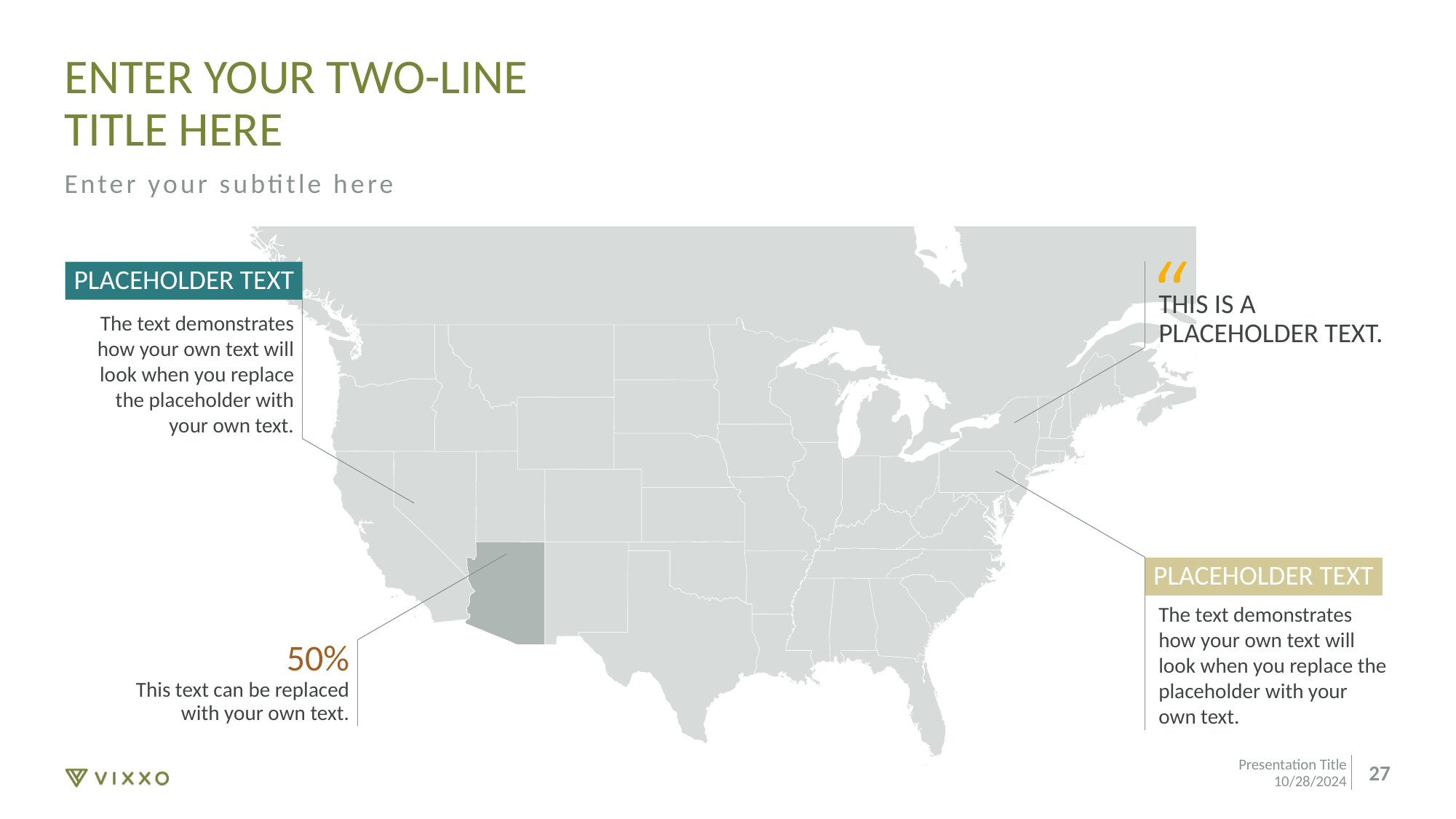

# enter Your two-line title here
Enter your subtitle here

Placeholder text
The text demonstrates how your own text will look when you replace
the placeholder with
your own text.

This is a
placeholder text.
placeholder text
The text demonstrates how your own text will look when you replace the placeholder with your
own text.
50%
This text can be replaced
with your own text.
10/28/2024
Presentation Title
27